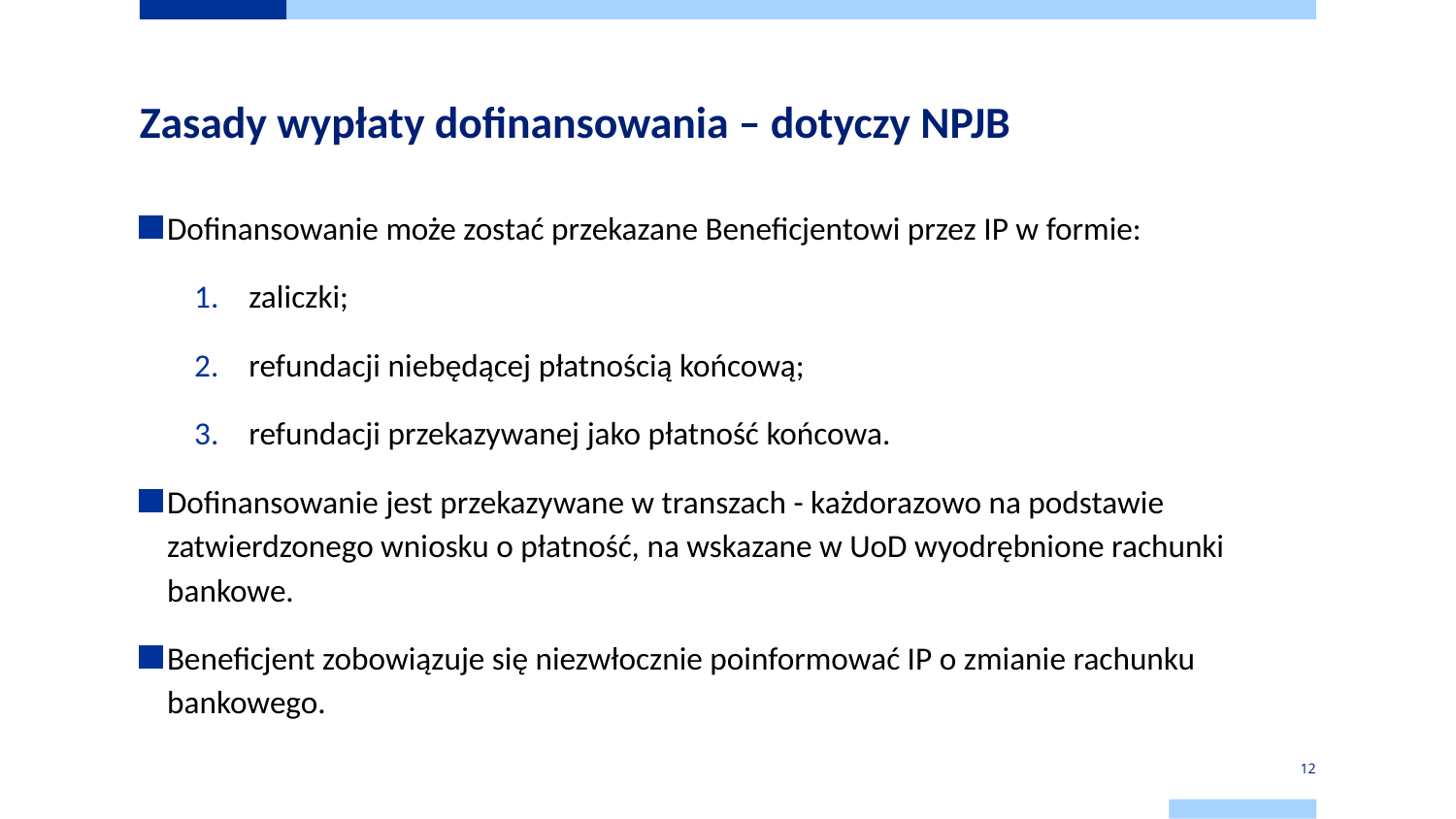

# Zasady wypłaty dofinansowania – dotyczy NPJB

Dofinansowanie może zostać przekazane Beneficjentowi przez IP w formie:
zaliczki;
refundacji niebędącej płatnością końcową;
refundacji przekazywanej jako płatność końcowa.
Dofinansowanie jest przekazywane w transzach - każdorazowo na podstawie zatwierdzonego wniosku o płatność, na wskazane w UoD wyodrębnione rachunki bankowe.
Beneficjent zobowiązuje się niezwłocznie poinformować IP o zmianie rachunku bankowego.

12